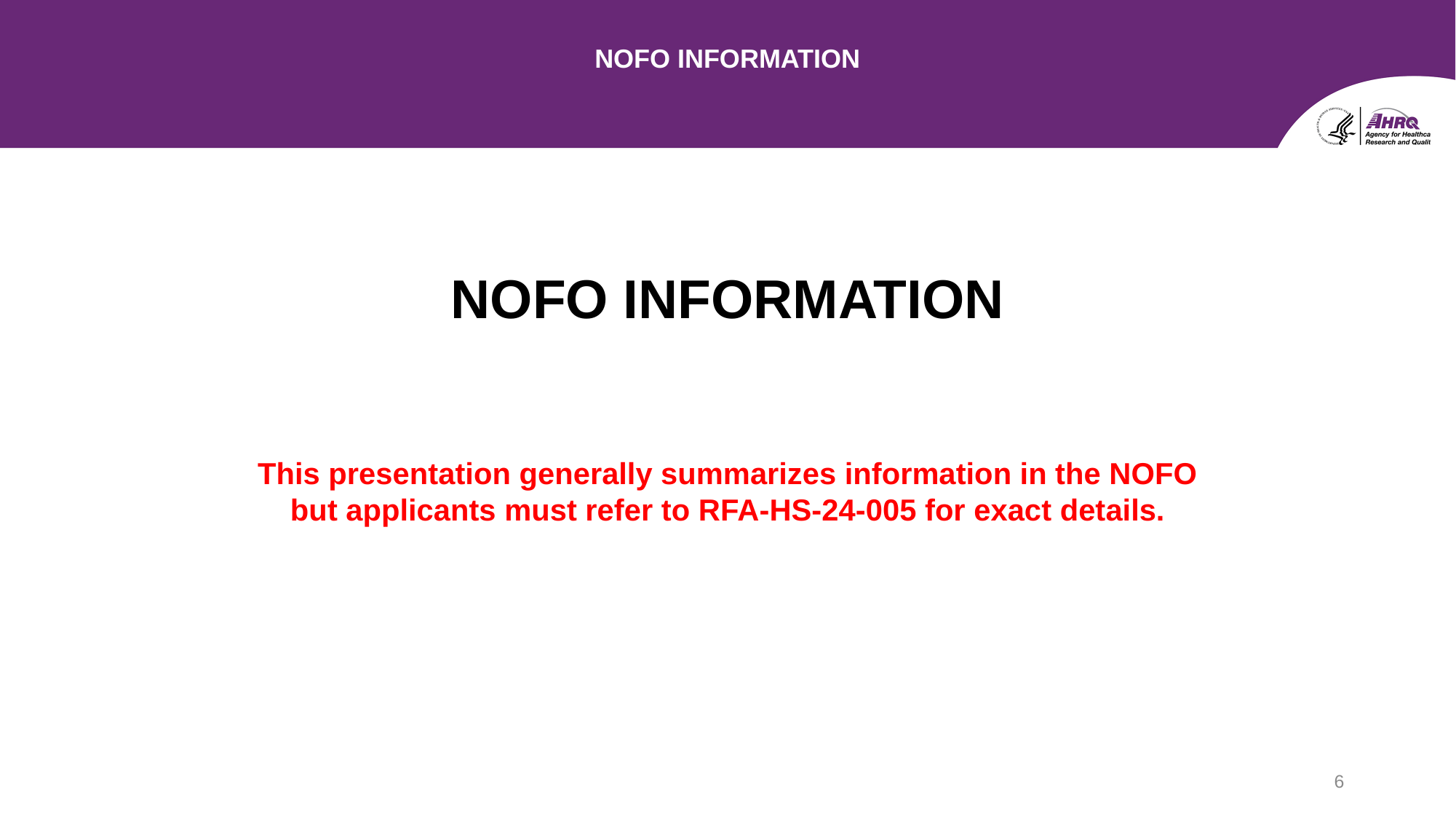

# NOFO INFORMATION

NOFO INFORMATION

This presentation generally summarizes information in the NOFO
but applicants must refer to RFA-HS-24-005 for exact details.
6